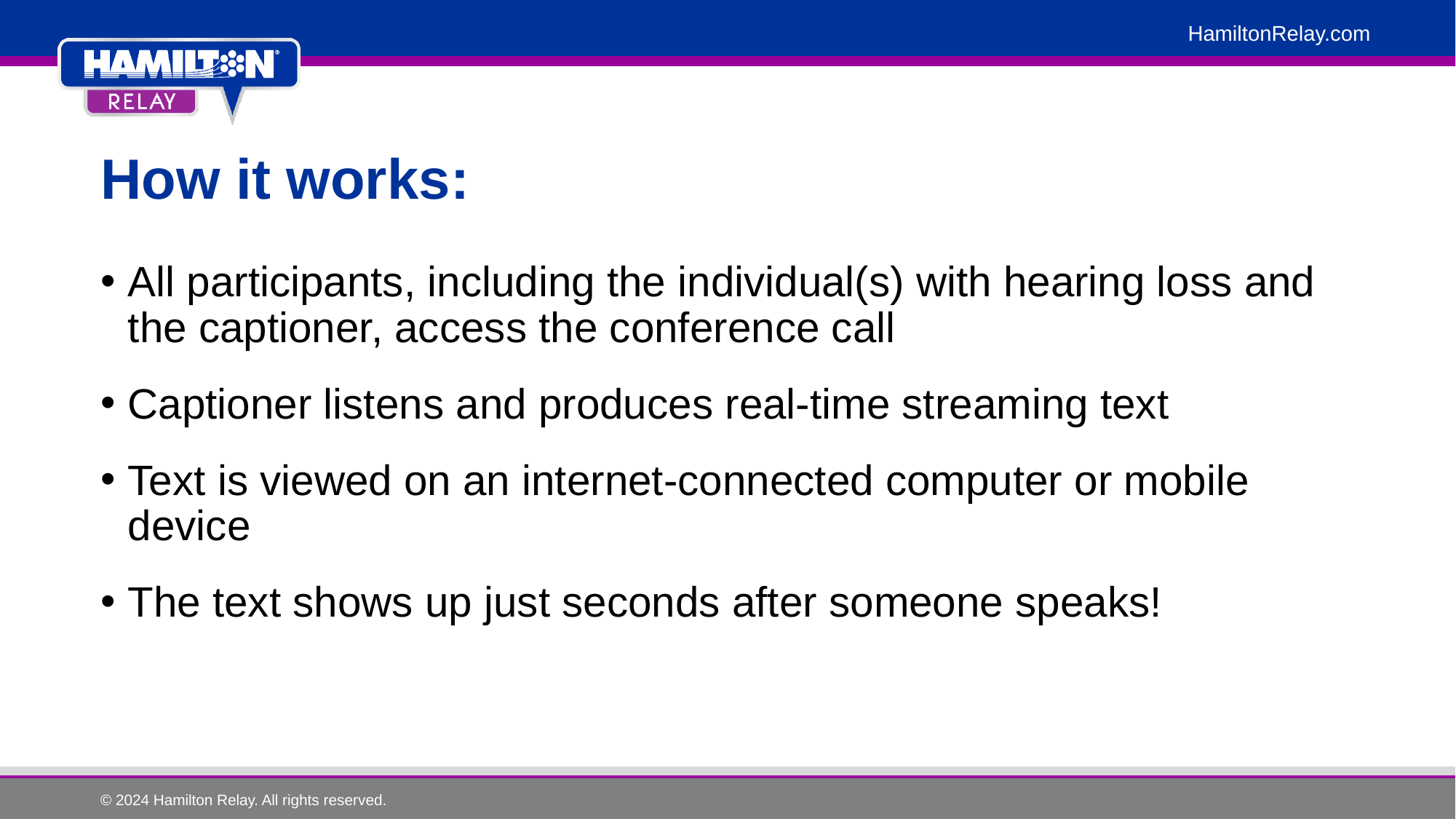

# How it works:
All participants, including the individual(s) with hearing loss and the captioner, access the conference call
Captioner listens and produces real-time streaming text
Text is viewed on an internet-connected computer or mobile device
The text shows up just seconds after someone speaks!